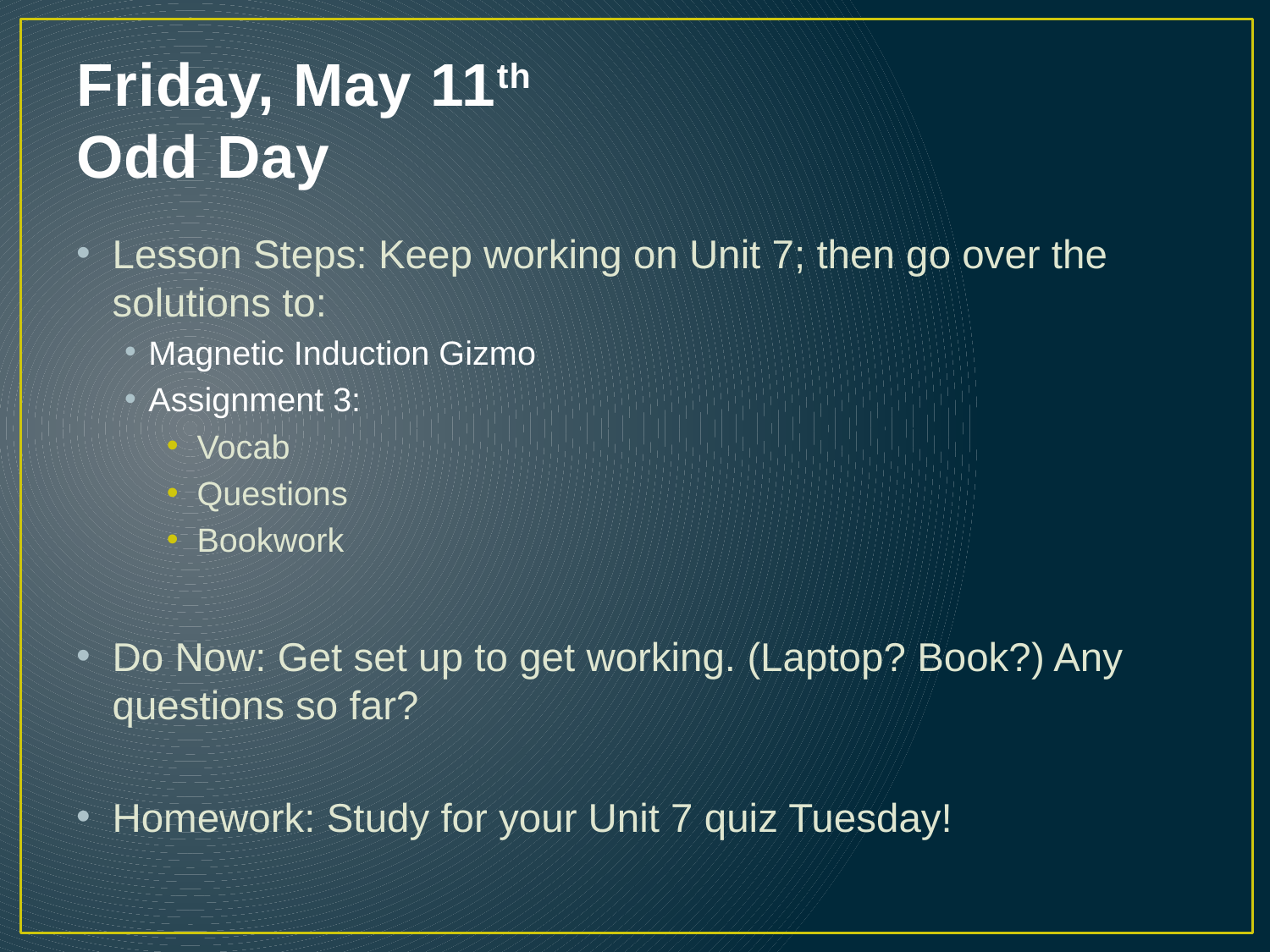

# Friday, May 11th Odd Day
Lesson Steps: Keep working on Unit 7; then go over the solutions to:
Magnetic Induction Gizmo
Assignment 3:
Vocab
Questions
Bookwork

Do Now: Get set up to get working. (Laptop? Book?) Any questions so far?

Homework: Study for your Unit 7 quiz Tuesday!